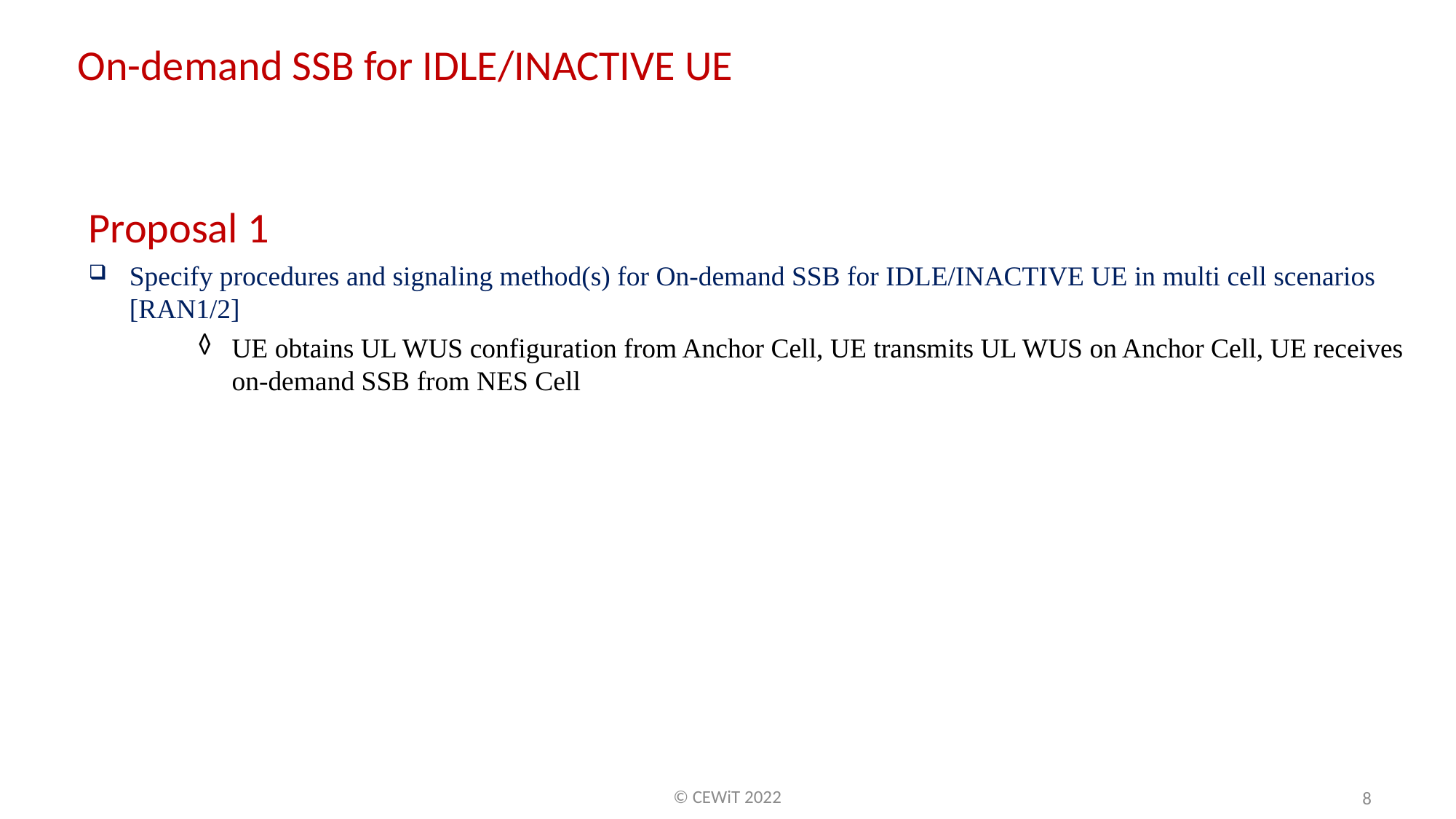

On-demand SSB for IDLE/INACTIVE UE
Proposal 1
Specify procedures and signaling method(s) for On-demand SSB for IDLE/INACTIVE UE in multi cell scenarios [RAN1/2]
UE obtains UL WUS configuration from Anchor Cell, UE transmits UL WUS on Anchor Cell, UE receives on-demand SSB from NES Cell
© CEWiT 2022
8